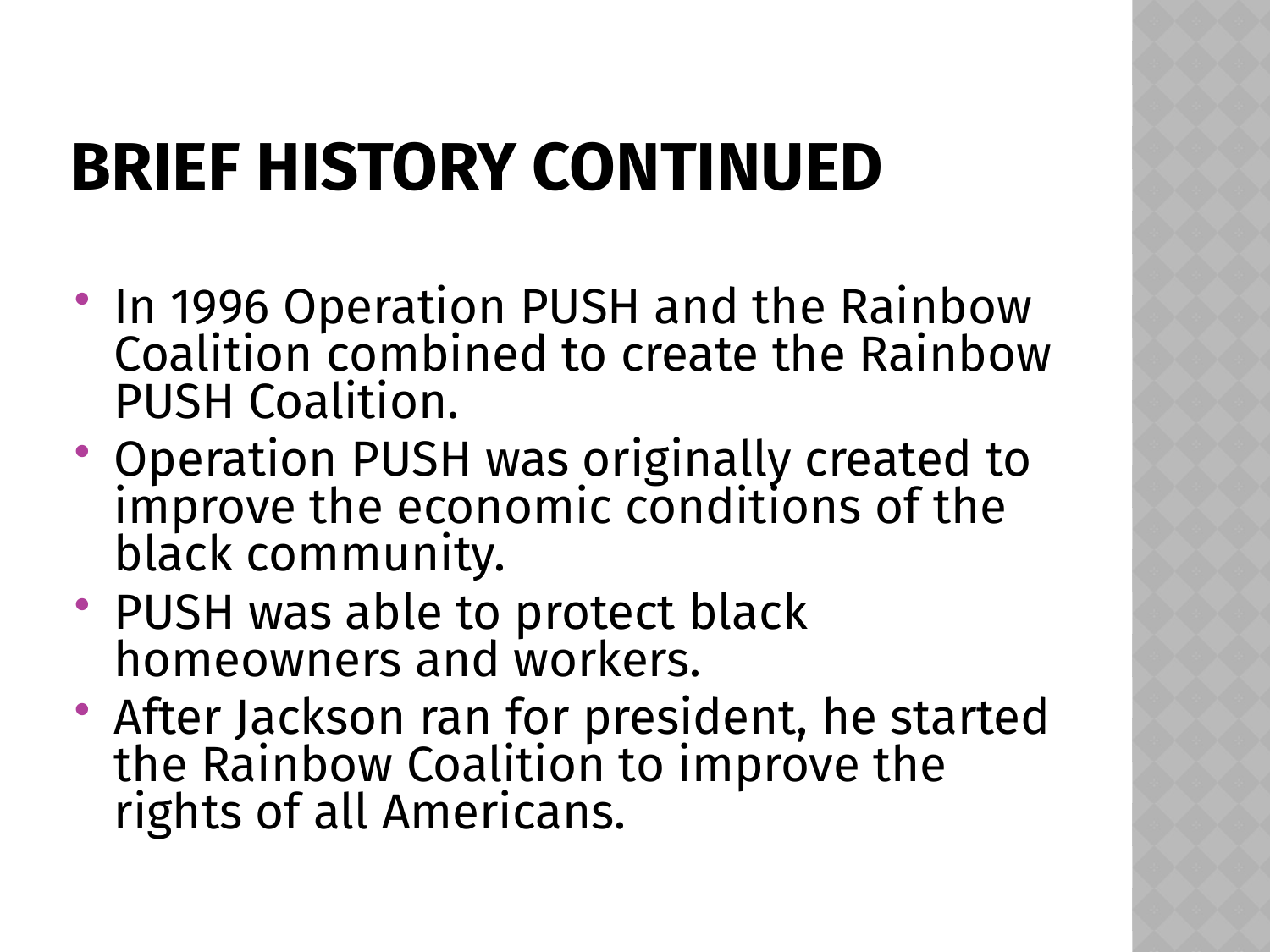

# Brief History Continued
In 1996 Operation PUSH and the Rainbow Coalition combined to create the Rainbow PUSH Coalition.
Operation PUSH was originally created to improve the economic conditions of the black community.
PUSH was able to protect black homeowners and workers.
After Jackson ran for president, he started the Rainbow Coalition to improve the rights of all Americans.